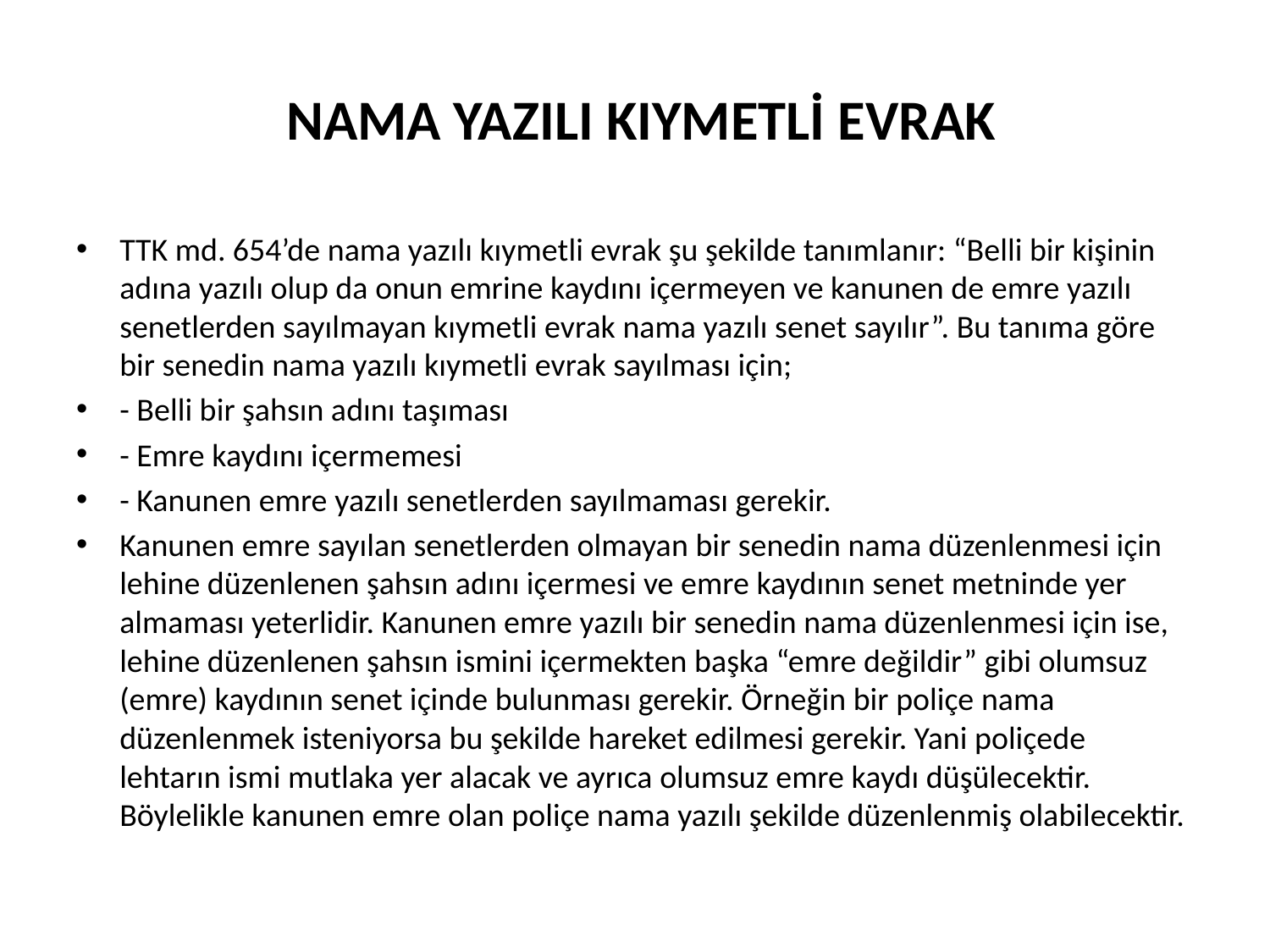

# NAMA YAZILI KIYMETLİ EVRAK
TTK md. 654’de nama yazılı kıymetli evrak şu şekilde tanımlanır: “Belli bir kişinin adına yazılı olup da onun emrine kaydını içermeyen ve kanunen de emre yazılı senetlerden sayılmayan kıymetli evrak nama yazılı senet sayılır”. Bu tanıma göre bir senedin nama yazılı kıymetli evrak sayılması için;
- Belli bir şahsın adını taşıması
- Emre kaydını içermemesi
- Kanunen emre yazılı senetlerden sayılmaması gerekir.
Kanunen emre sayılan senetlerden olmayan bir senedin nama düzenlenmesi için lehine düzenlenen şahsın adını içermesi ve emre kaydının senet metninde yer almaması yeterlidir. Kanunen emre yazılı bir senedin nama düzenlenmesi için ise, lehine düzenlenen şahsın ismini içermekten başka “emre değildir” gibi olumsuz (emre) kaydının senet içinde bulunması gerekir. Örneğin bir poliçe nama düzenlenmek isteniyorsa bu şekilde hareket edilmesi gerekir. Yani poliçede lehtarın ismi mutlaka yer alacak ve ayrıca olumsuz emre kaydı düşülecektir. Böylelikle kanunen emre olan poliçe nama yazılı şekilde düzenlenmiş olabilecektir.